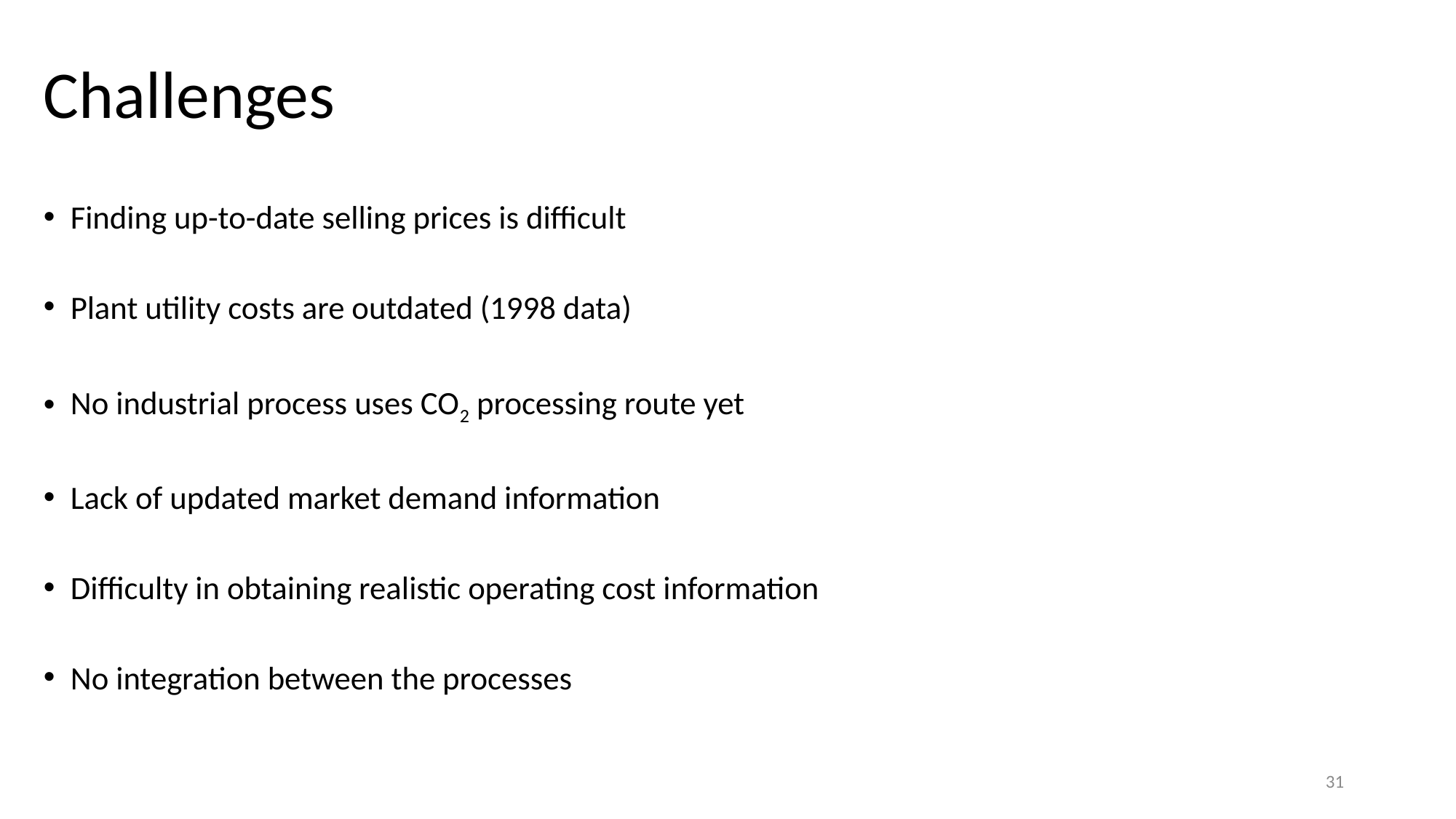

# Challenges
Finding up-to-date selling prices is difficult
Plant utility costs are outdated (1998 data)
No industrial process uses CO2 processing route yet
Lack of updated market demand information
Difficulty in obtaining realistic operating cost information
No integration between the processes

31